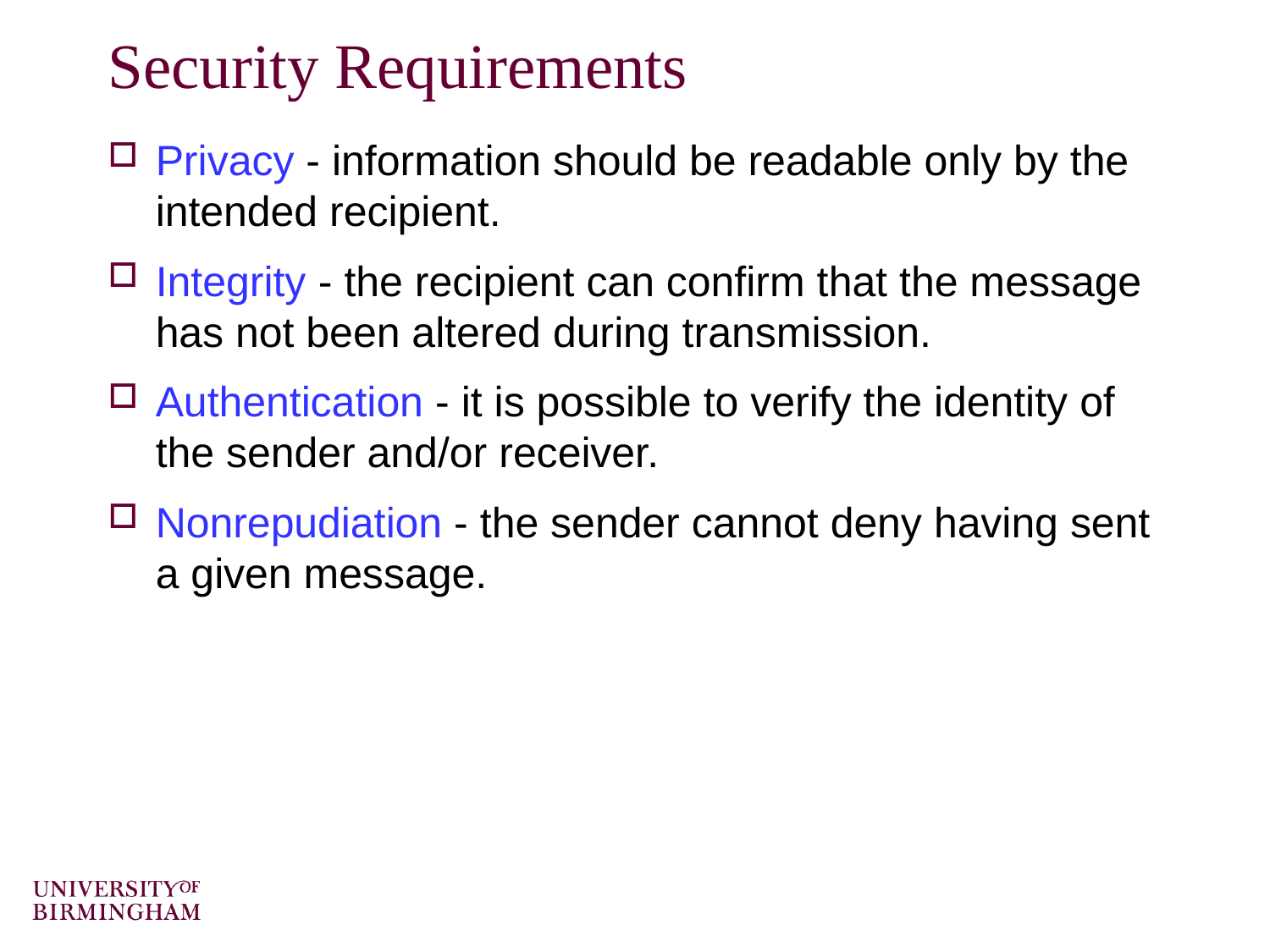

# Security Requirements
Privacy - information should be readable only by the intended recipient.
Integrity - the recipient can confirm that the message has not been altered during transmission.
Authentication - it is possible to verify the identity of the sender and/or receiver.
Nonrepudiation - the sender cannot deny having sent a given message.